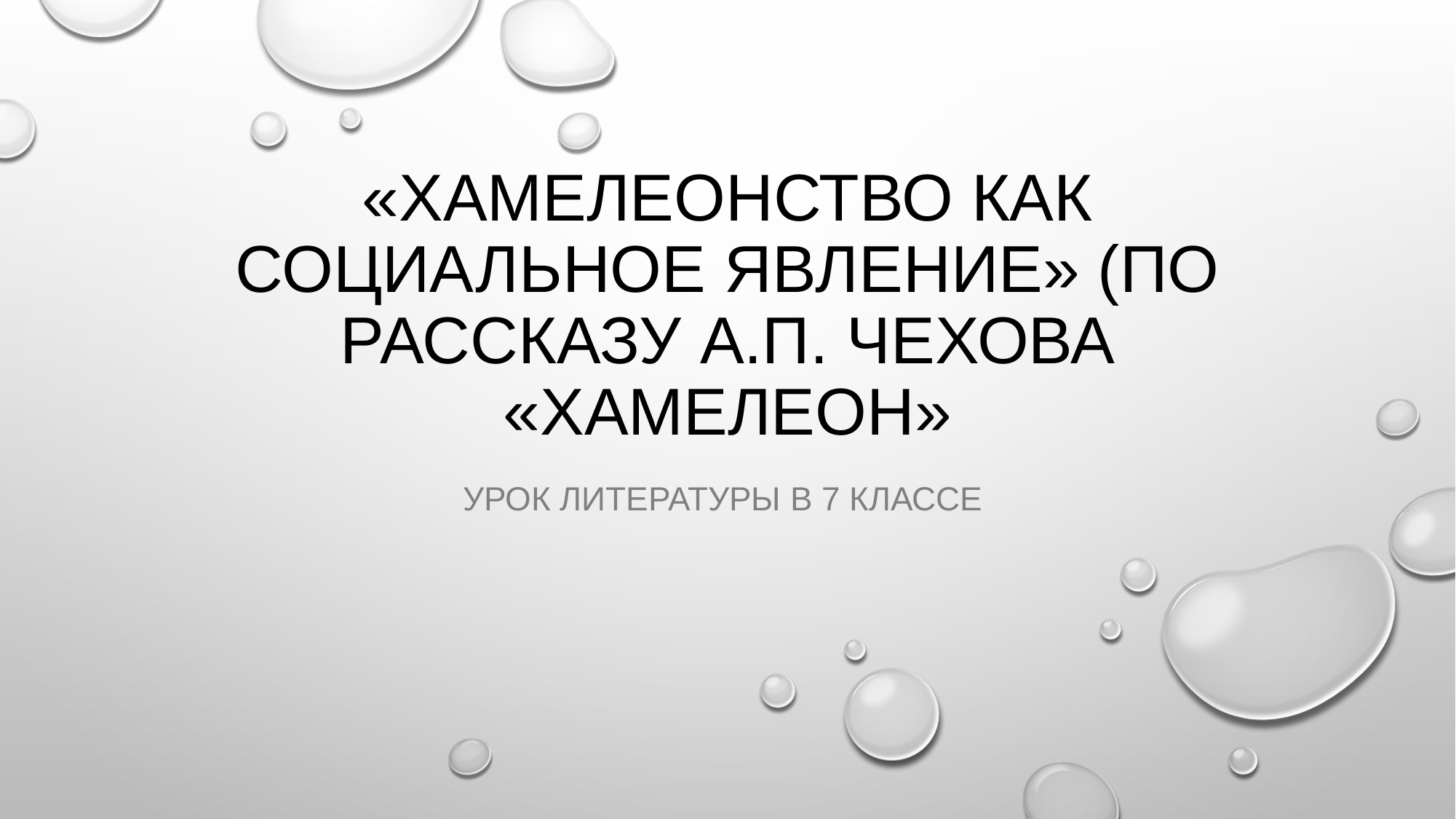

«Хамелеонство как социальное явление» (по рассказу А.П. Чехова «ХаМЕЛЕОН»
УРОК ЛИТЕРАТУРЫ В 7 КЛАССЕ